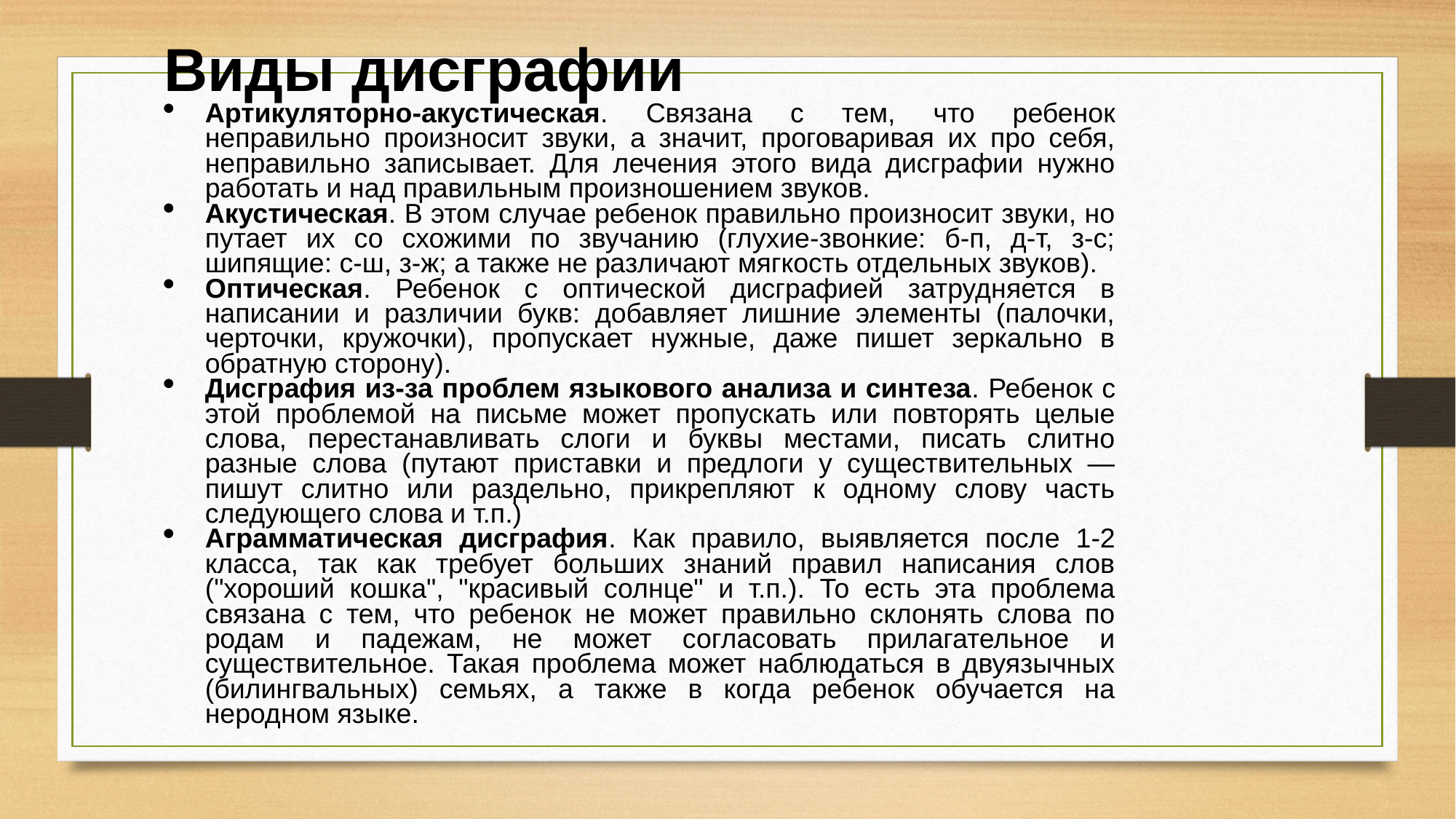

Виды дисграфии
Артикуляторно-акустическая. Связана с тем, что ребенок неправильно произносит звуки, а значит, проговаривая их про себя, неправильно записывает. Для лечения этого вида дисграфии нужно работать и над правильным произношением звуков.
Акустическая. В этом случае ребенок правильно произносит звуки, но путает их со схожими по звучанию (глухие-звонкие: б-п, д-т, з-с; шипящие: с-ш, з-ж; а также не различают мягкость отдельных звуков).
Оптическая. Ребенок с оптической дисграфией затрудняется в написании и различии букв: добавляет лишние элементы (палочки, черточки, кружочки), пропускает нужные, даже пишет зеркально в обратную сторону).
Дисграфия из-за проблем языкового анализа и синтеза. Ребенок с этой проблемой на письме может пропускать или повторять целые слова, перестанавливать слоги и буквы местами, писать слитно разные слова (путают приставки и предлоги у существительных — пишут слитно или раздельно, прикрепляют к одному слову часть следующего слова и т.п.)
Аграмматическая дисграфия. Как правило, выявляется после 1-2 класса, так как требует больших знаний правил написания слов ("хороший кошка", "красивый солнце" и т.п.). То есть эта проблема связана с тем, что ребенок не может правильно склонять слова по родам и падежам, не может согласовать прилагательное и существительное. Такая проблема может наблюдаться в двуязычных (билингвальных) семьях, а также в когда ребенок обучается на неродном языке.